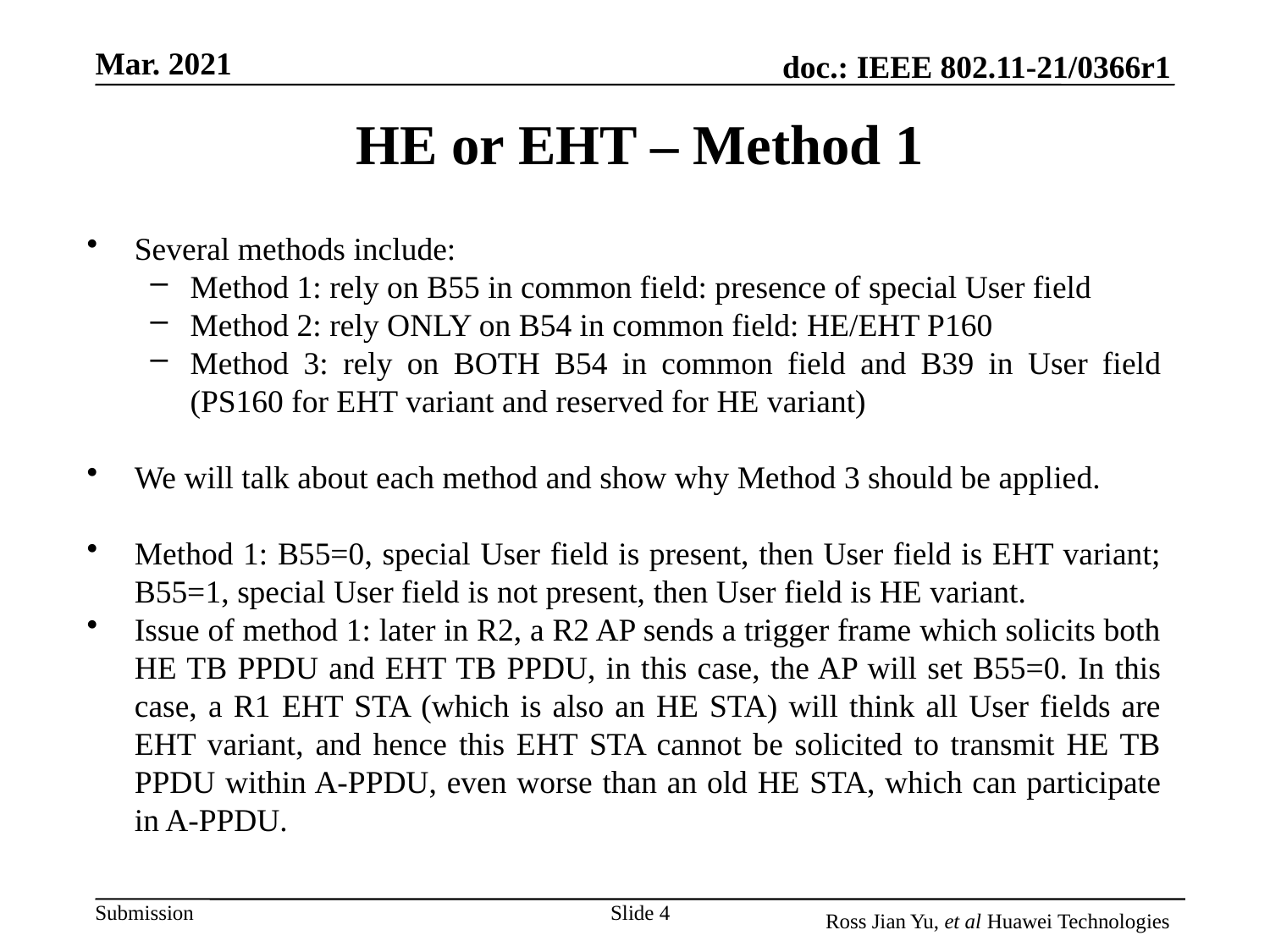

# HE or EHT – Method 1
Several methods include:
Method 1: rely on B55 in common field: presence of special User field
Method 2: rely ONLY on B54 in common field: HE/EHT P160
Method 3: rely on BOTH B54 in common field and B39 in User field (PS160 for EHT variant and reserved for HE variant)

We will talk about each method and show why Method 3 should be applied.

Method 1: B55=0, special User field is present, then User field is EHT variant; B55=1, special User field is not present, then User field is HE variant.
Issue of method 1: later in R2, a R2 AP sends a trigger frame which solicits both HE TB PPDU and EHT TB PPDU, in this case, the AP will set B55=0. In this case, a R1 EHT STA (which is also an HE STA) will think all User fields are EHT variant, and hence this EHT STA cannot be solicited to transmit HE TB PPDU within A-PPDU, even worse than an old HE STA, which can participate in A-PPDU.
Slide 4